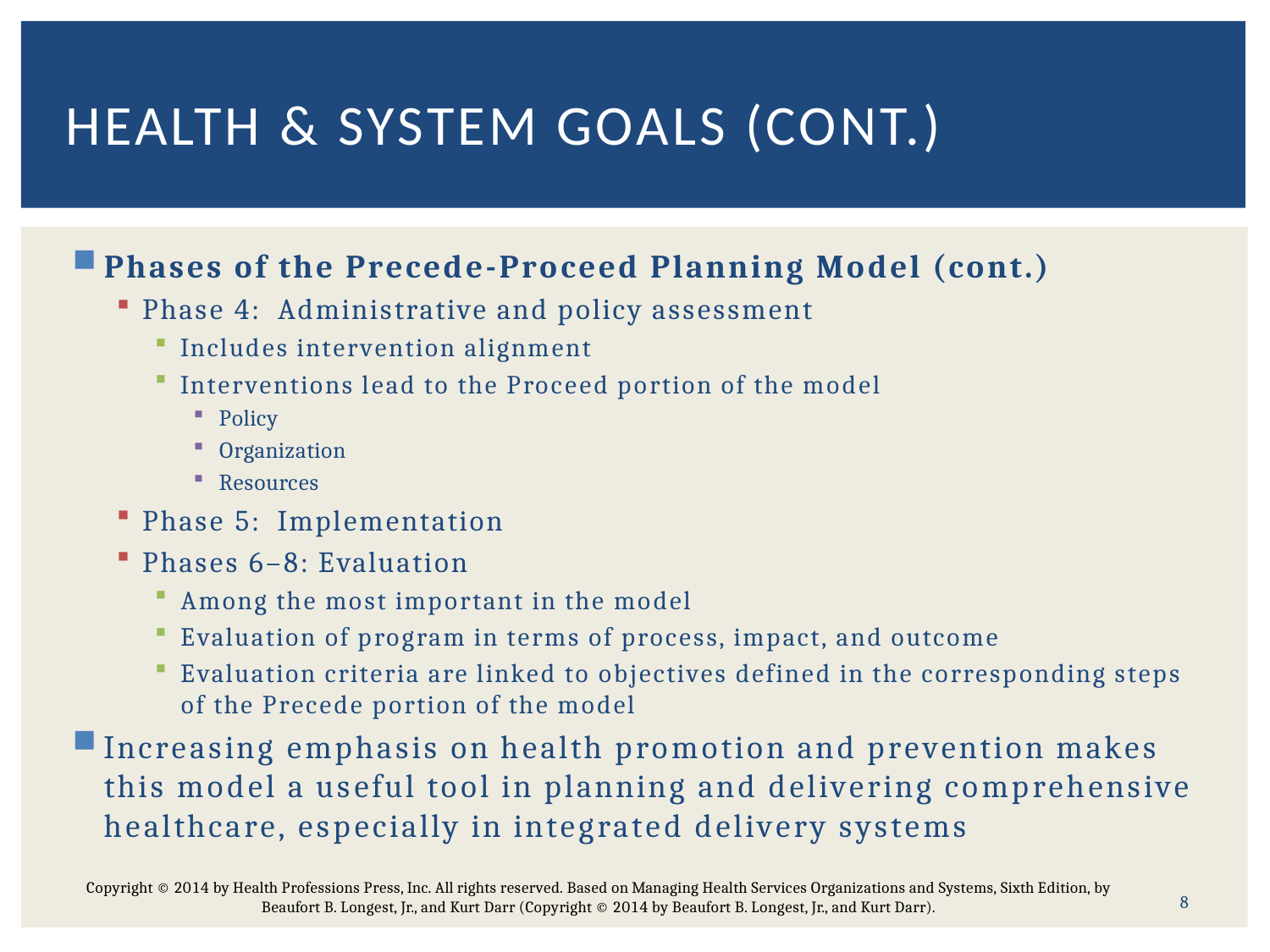

# Health & System Goals (Cont.)
Phases of the Precede-Proceed Planning Model (cont.)
Phase 4:  Administrative and policy assessment
Includes intervention alignment
Interventions lead to the Proceed portion of the model
Policy
Organization
Resources
Phase 5:  Implementation
Phases 6–8: Evaluation
Among the most important in the model
Evaluation of program in terms of process, impact, and outcome
Evaluation criteria are linked to objectives defined in the corresponding steps of the Precede portion of the model
Increasing emphasis on health promotion and prevention makes this model a useful tool in planning and delivering comprehensive healthcare, especially in integrated delivery systems
Copyright © 2014 by Health Professions Press, Inc. All rights reserved. Based on Managing Health Services Organizations and Systems, Sixth Edition, by Beaufort B. Longest, Jr., and Kurt Darr (Copyright © 2014 by Beaufort B. Longest, Jr., and Kurt Darr).
8